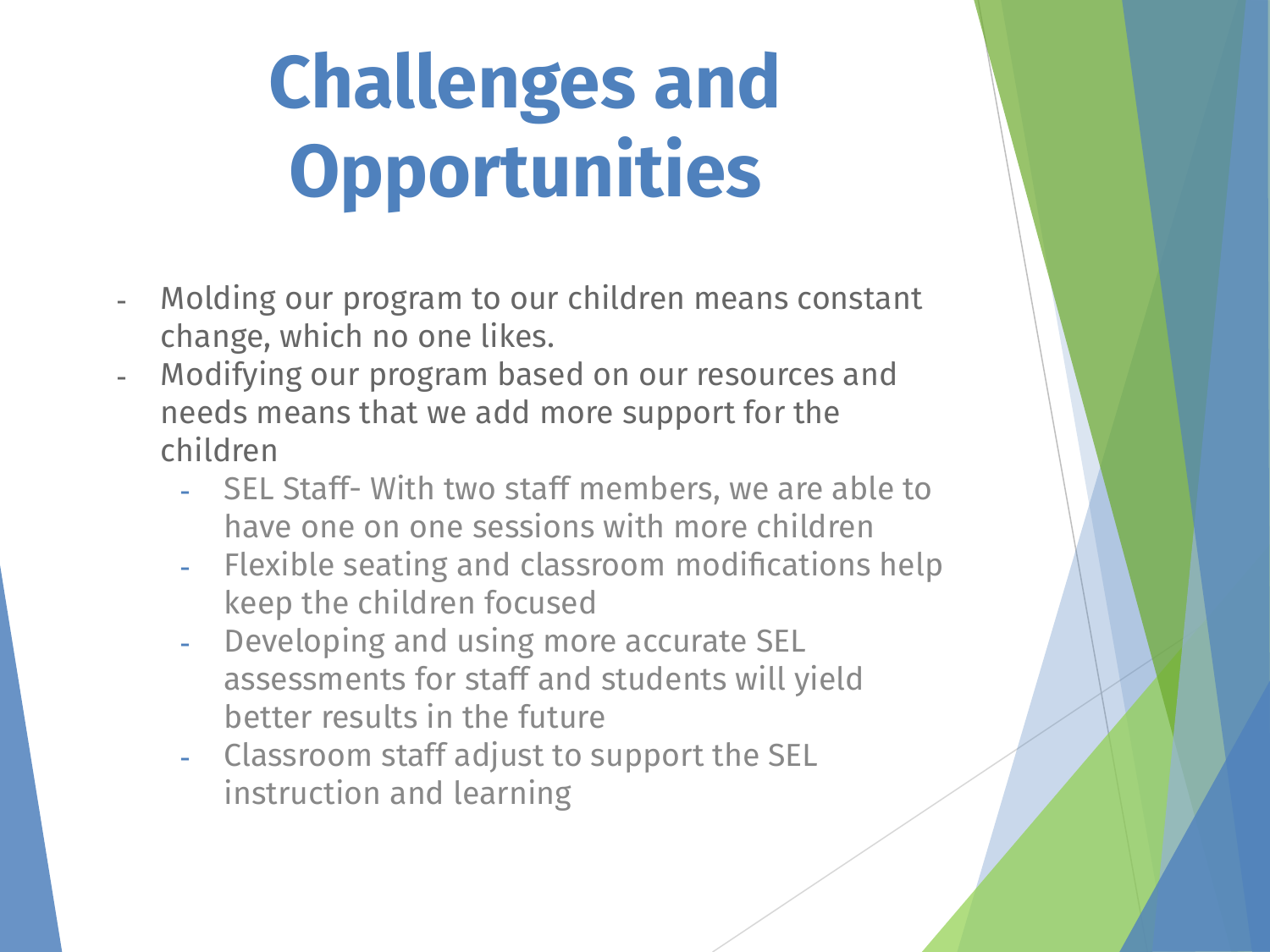

# Challenges and Opportunities
Molding our program to our children means constant change, which no one likes.
Modifying our program based on our resources and needs means that we add more support for the children
SEL Staff- With two staff members, we are able to have one on one sessions with more children
Flexible seating and classroom modifications help keep the children focused
Developing and using more accurate SEL assessments for staff and students will yield better results in the future
Classroom staff adjust to support the SEL instruction and learning